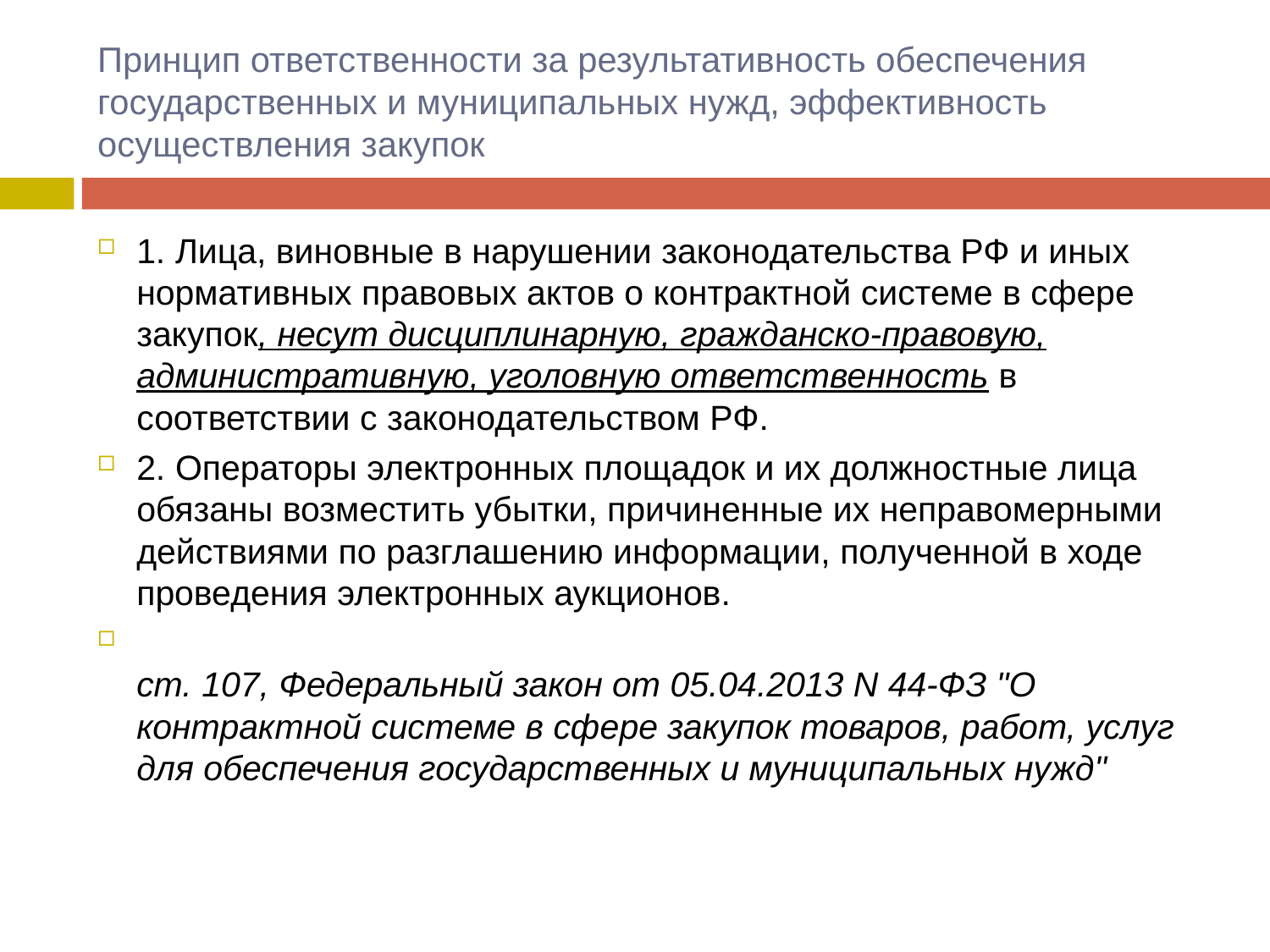

# Принцип ответственности за результативность обеспечения государственных и муниципальных нужд, эффективность осуществления закупок
1. Лица, виновные в нарушении законодательства РФ и иных нормативных правовых актов о контрактной системе в сфере закупок, несут дисциплинарную, гражданско-правовую, административную, уголовную ответственность в соответствии с законодательством РФ.
2. Операторы электронных площадок и их должностные лица обязаны возместить убытки, причиненные их неправомерными действиями по разглашению информации, полученной в ходе проведения электронных аукционов.
ст. 107, Федеральный закон от 05.04.2013 N 44-ФЗ "О контрактной системе в сфере закупок товаров, работ, услуг для обеспечения государственных и муниципальных нужд"